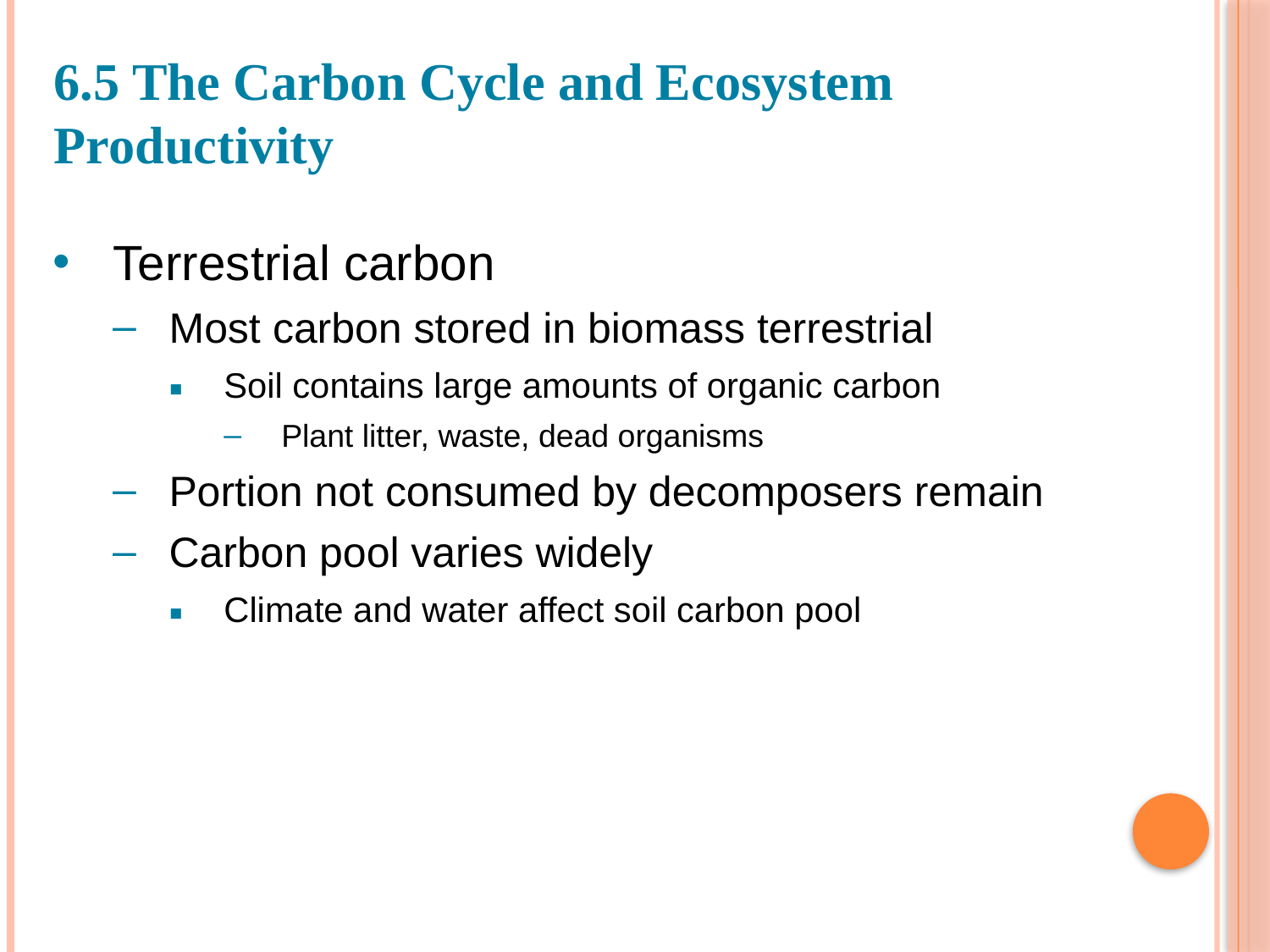

# 6.5 The Carbon Cycle and Ecosystem Productivity
Terrestrial carbon
Most carbon stored in biomass terrestrial
Soil contains large amounts of organic carbon
Plant litter, waste, dead organisms
Portion not consumed by decomposers remain
Carbon pool varies widely
Climate and water affect soil carbon pool